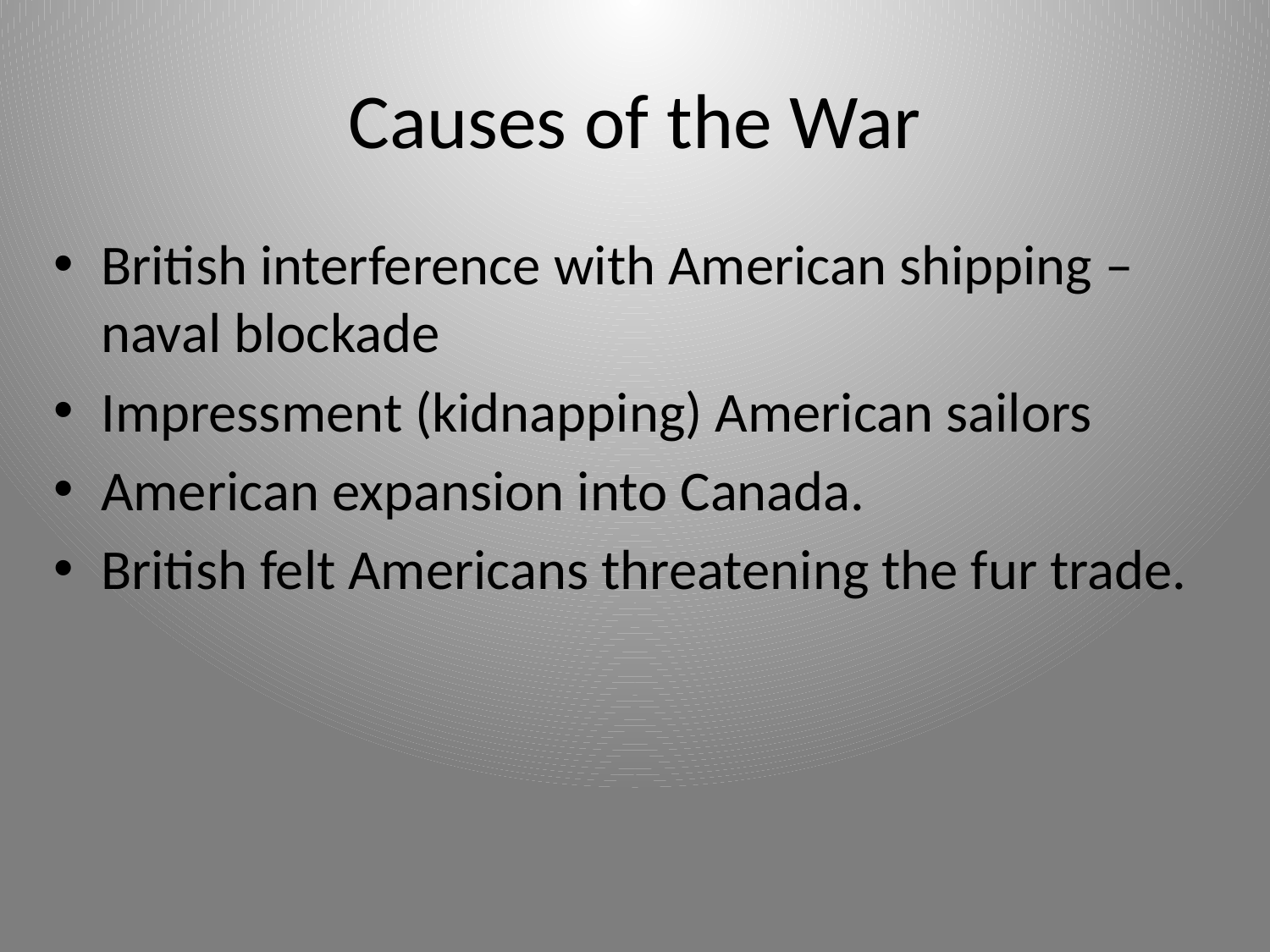

# Causes of the War
British interference with American shipping – naval blockade
Impressment (kidnapping) American sailors
American expansion into Canada.
British felt Americans threatening the fur trade.